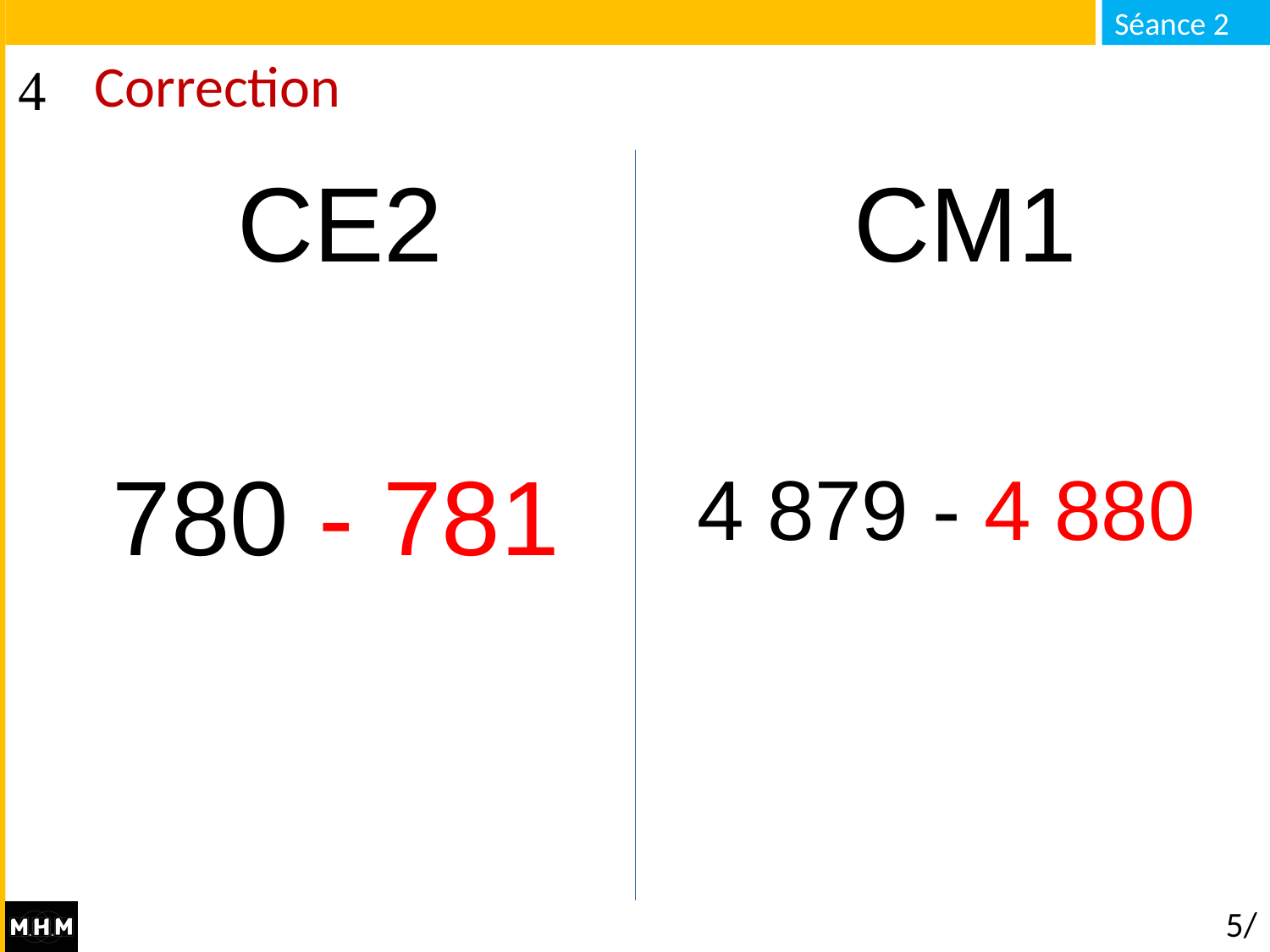

# Correction
CE2              CM1

780 - 781
4 879 - 4 880
5/5